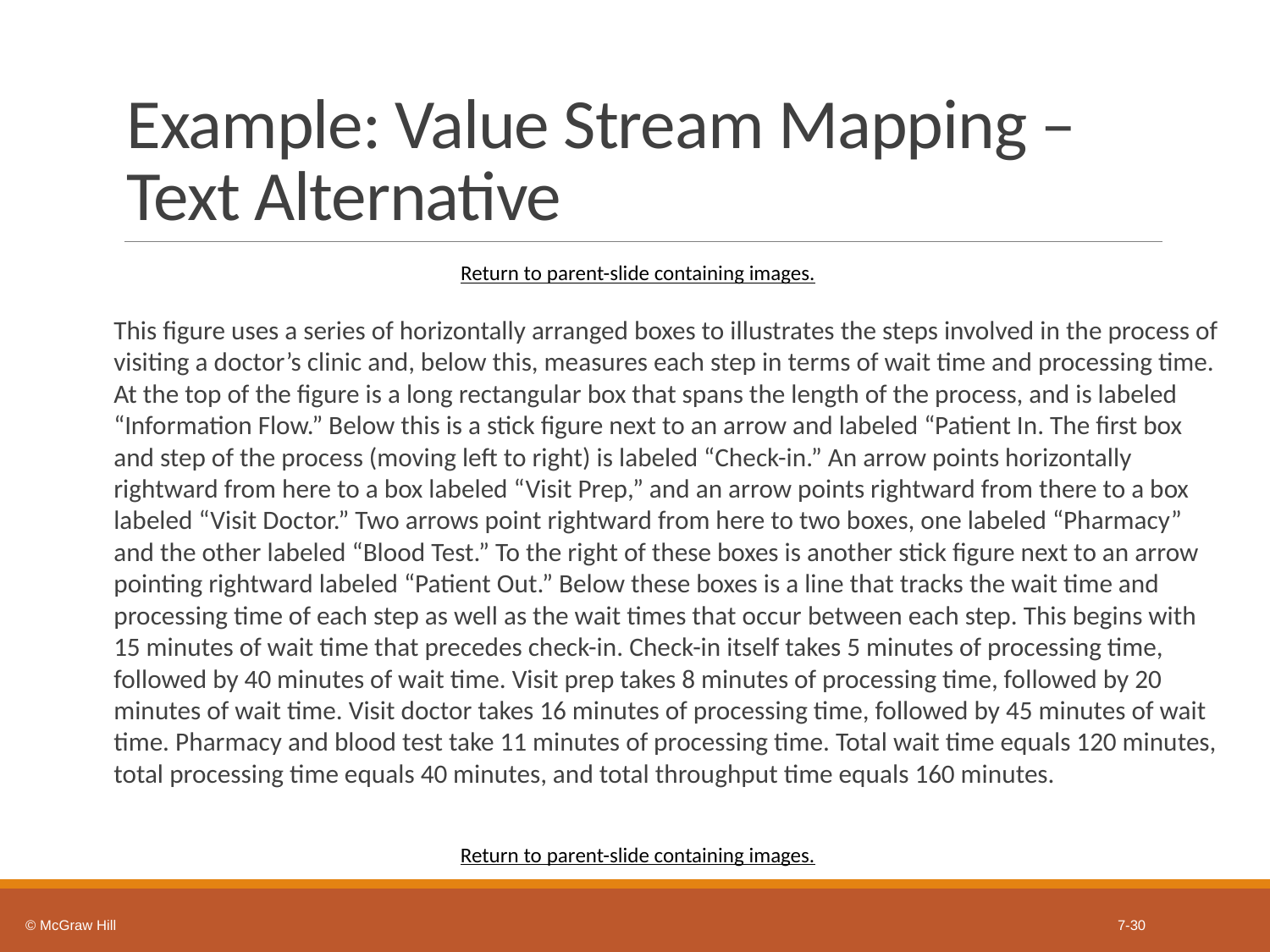

# Example: Value Stream Mapping – Text Alternative
Return to parent-slide containing images.
This figure uses a series of horizontally arranged boxes to illustrates the steps involved in the process of visiting a doctor’s clinic and, below this, measures each step in terms of wait time and processing time. At the top of the figure is a long rectangular box that spans the length of the process, and is labeled “Information Flow.” Below this is a stick figure next to an arrow and labeled “Patient In. The first box and step of the process (moving left to right) is labeled “Check-in.” An arrow points horizontally rightward from here to a box labeled “Visit Prep,” and an arrow points rightward from there to a box labeled “Visit Doctor.” Two arrows point rightward from here to two boxes, one labeled “Pharmacy” and the other labeled “Blood Test.” To the right of these boxes is another stick figure next to an arrow pointing rightward labeled “Patient Out.” Below these boxes is a line that tracks the wait time and processing time of each step as well as the wait times that occur between each step. This begins with 15 minutes of wait time that precedes check-in. Check-in itself takes 5 minutes of processing time, followed by 40 minutes of wait time. Visit prep takes 8 minutes of processing time, followed by 20 minutes of wait time. Visit doctor takes 16 minutes of processing time, followed by 45 minutes of wait time. Pharmacy and blood test take 11 minutes of processing time. Total wait time equals 120 minutes, total processing time equals 40 minutes, and total throughput time equals 160 minutes.
Return to parent-slide containing images.